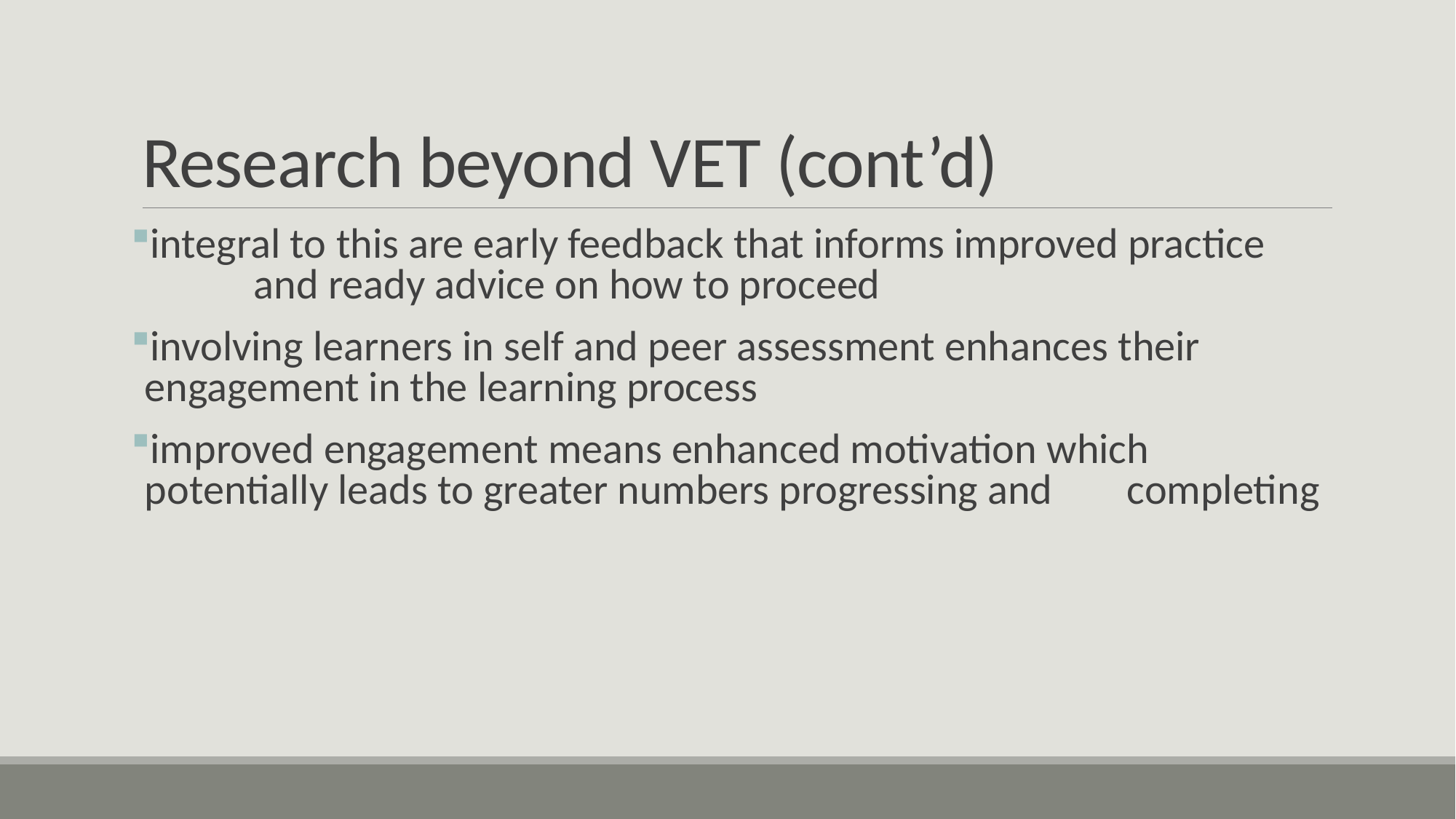

# Research beyond VET (cont’d)
integral to this are early feedback that informs improved practice 	and ready advice on how to proceed
involving learners in self and peer assessment enhances their 	engagement in the learning process
improved engagement means enhanced motivation which 	potentially leads to greater numbers progressing and 	completing